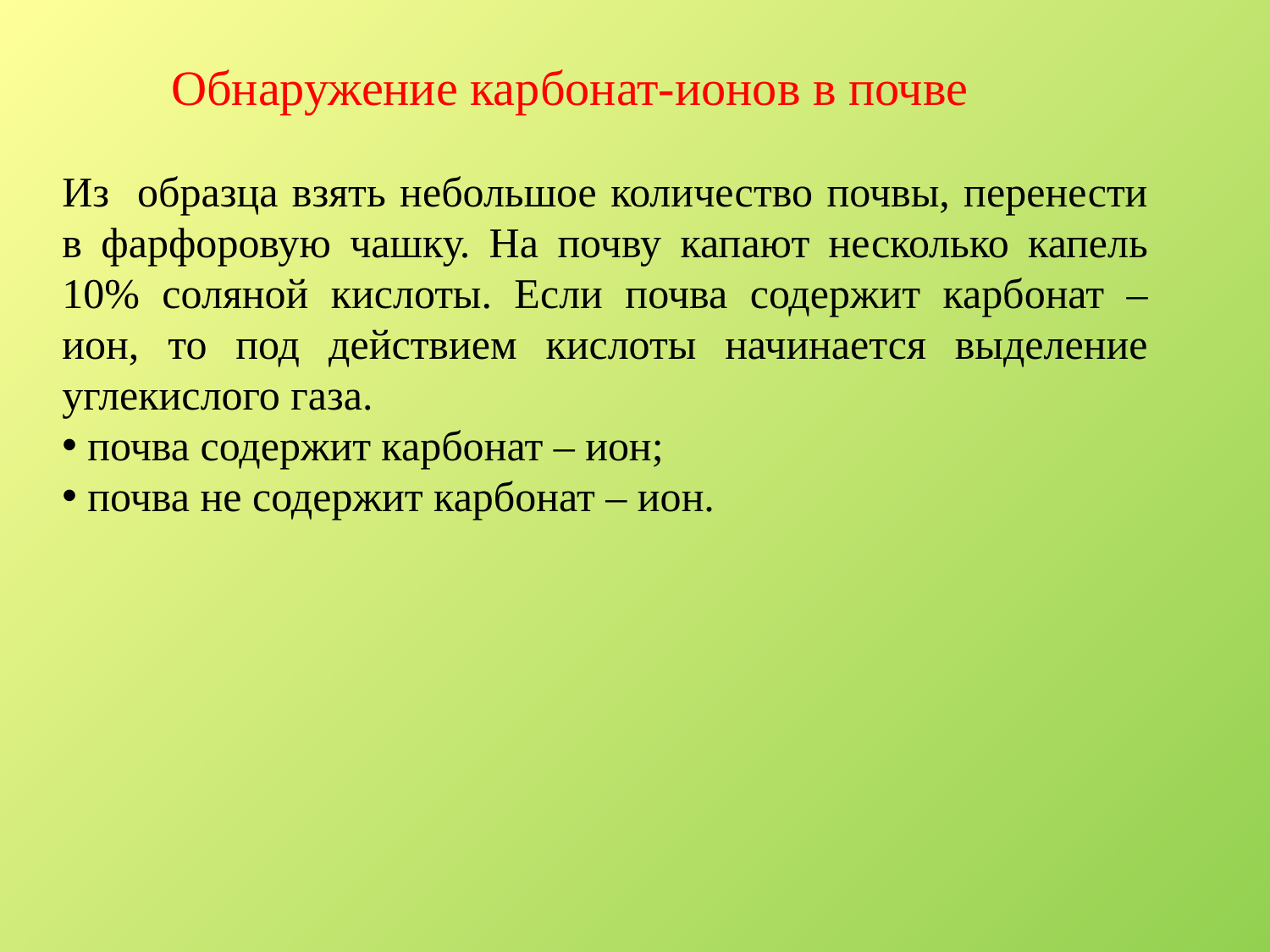

Обнаружение карбонат-ионов в почве
Из  образца взять небольшое количество почвы, перенести в фарфоровую чашку. На почву капают несколько капель 10% соляной кислоты. Если почва содержит карбонат – ион, то под действием кислоты начинается выделение углекислого газа.
 почва содержит карбонат – ион;
 почва не содержит карбонат – ион.